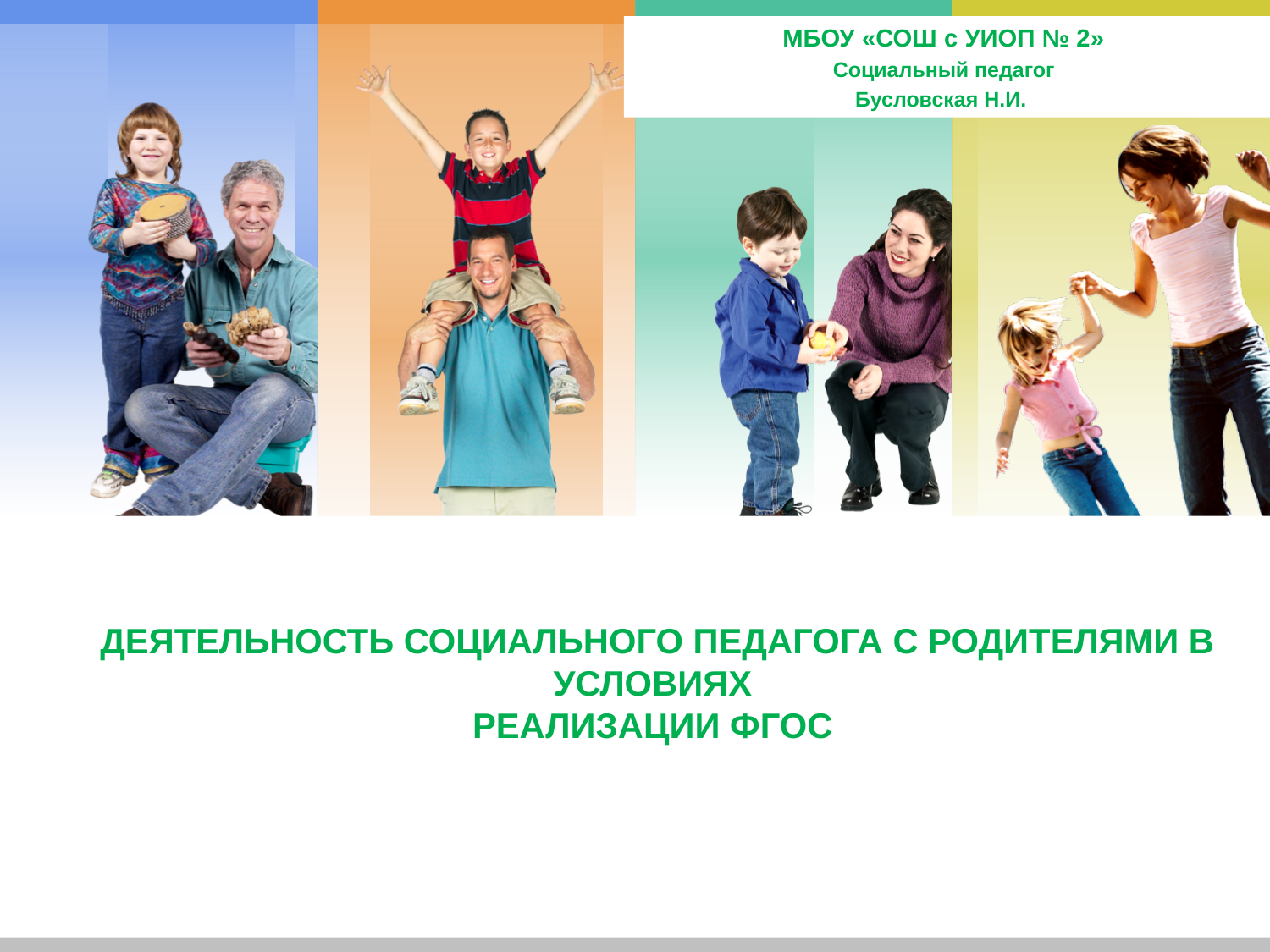

МБОУ «СОШ с УИОП № 2»
Социальный педагог
Бусловская Н.И.
# ДЕЯТЕЛЬНОСТЬ СОЦИАЛЬНОГО ПЕДАГОГА С РОДИТЕЛЯМИ В УСЛОВИЯХ РЕАЛИЗАЦИИ ФГОС